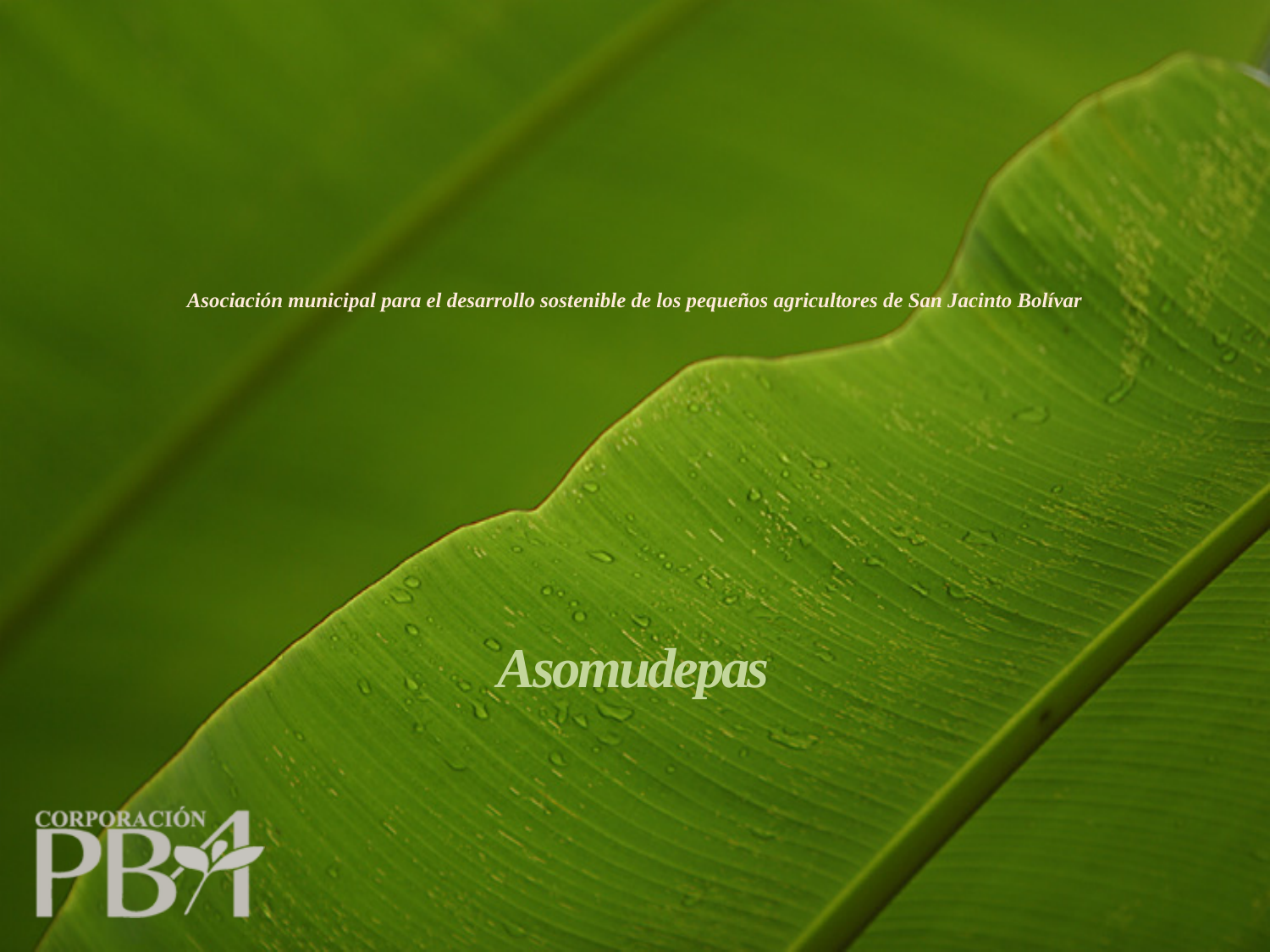

# Asociación municipal para el desarrollo sostenible de los pequeños agricultores de San Jacinto Bolívar

Asomudepas